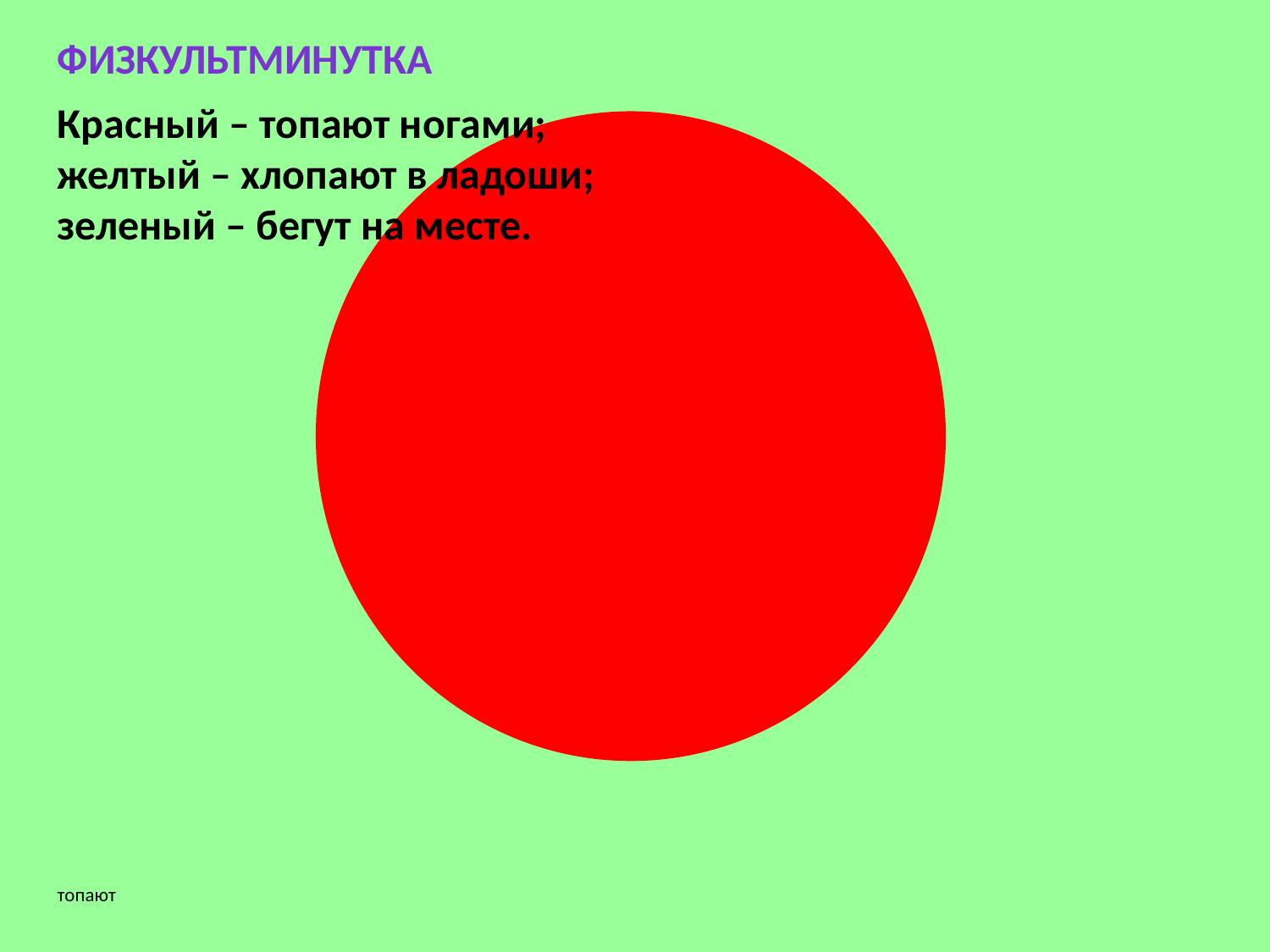

физкультминутка
Красный – топают ногами; желтый – хлопают в ладоши; зеленый – бегут на месте.

топают